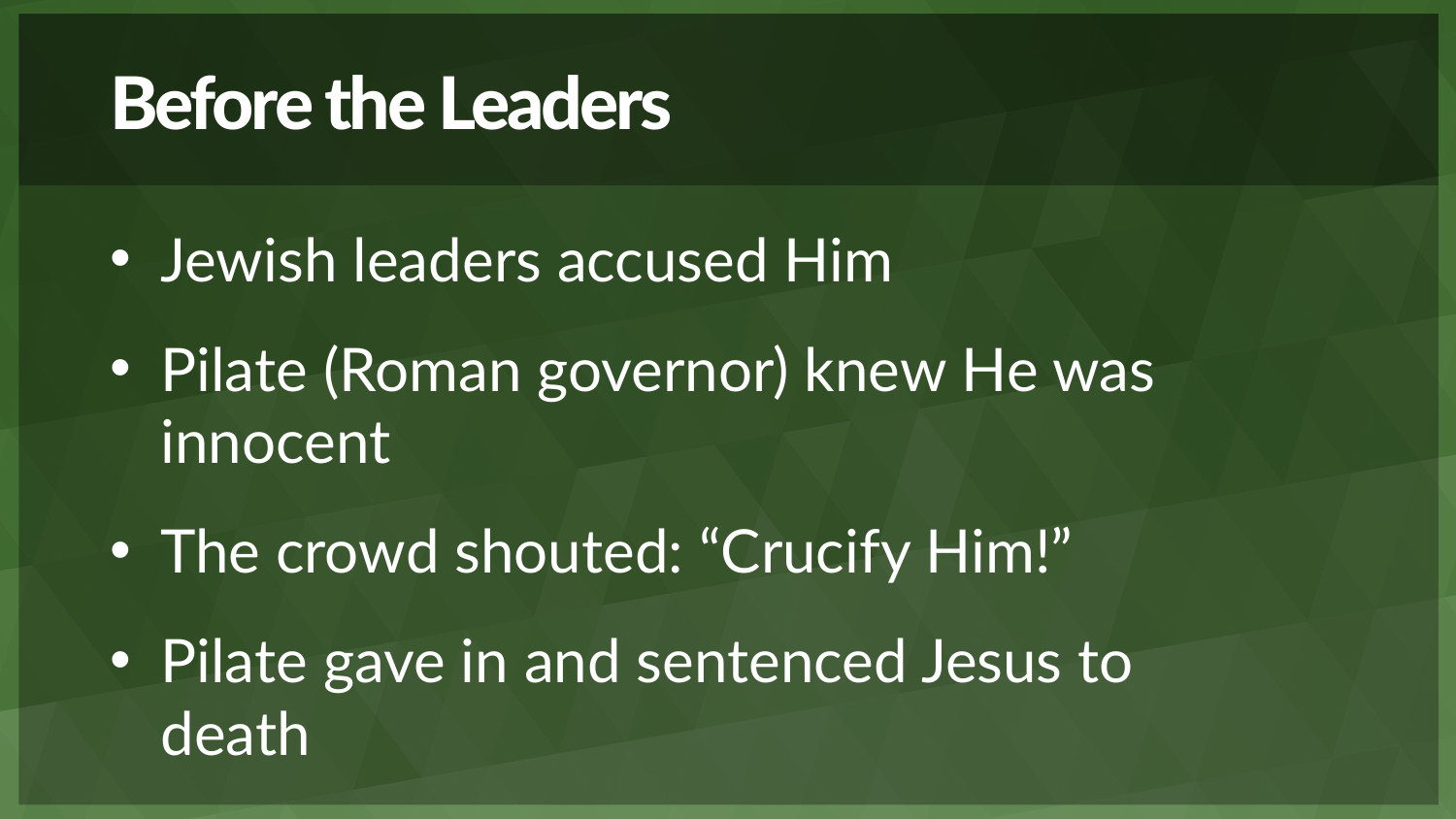

# Before the Leaders
Jewish leaders accused Him
Pilate (Roman governor) knew He was innocent
The crowd shouted: “Crucify Him!”
Pilate gave in and sentenced Jesus to death